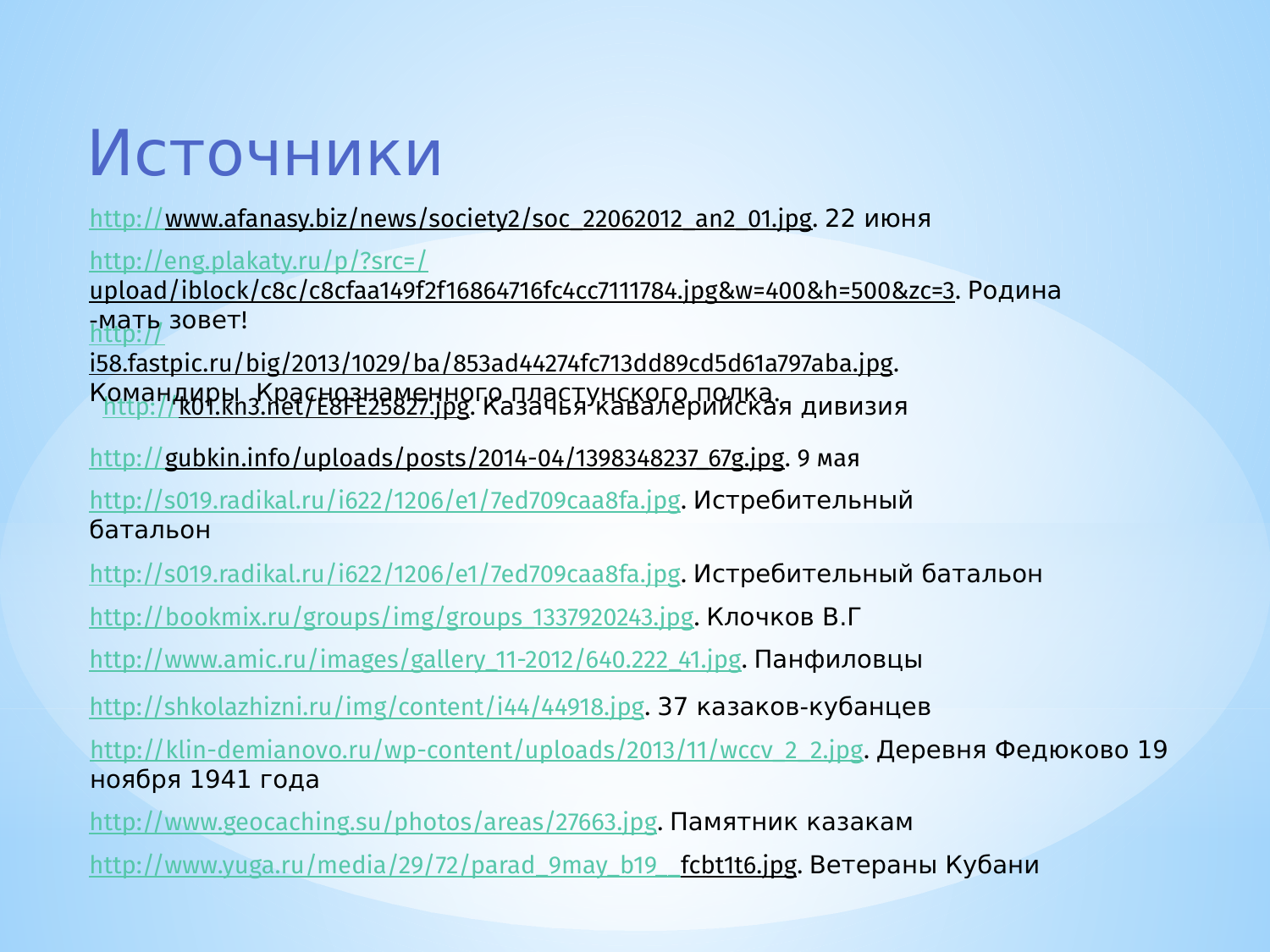

Источники
http://www.afanasy.biz/news/society2/soc_22062012_an2_01.jpg. 22 июня
http://eng.plakaty.ru/p/?src=/upload/iblock/c8c/c8cfaa149f2f16864716fc4cc7111784.jpg&w=400&h=500&zc=3. Родина -мать зовет!
http://i58.fastpic.ru/big/2013/1029/ba/853ad44274fc713dd89cd5d61a797aba.jpg. Командиры  Краснознаменного пластунского полка.
http://k01.kn3.net/E8FE25827.jpg. Казачья кавалерийская дивизия

http://gubkin.info/uploads/posts/2014-04/1398348237_67g.jpg. 9 мая
http://s019.radikal.ru/i622/1206/e1/7ed709caa8fa.jpg. Истребительный батальон
http://s019.radikal.ru/i622/1206/e1/7ed709caa8fa.jpg. Истребительный батальон
http://bookmix.ru/groups/img/groups_1337920243.jpg. Клочков В.Г
http://www.amic.ru/images/gallery_11-2012/640.222_41.jpg. Панфиловцы
http://shkolazhizni.ru/img/content/i44/44918.jpg. 37 казаков-кубанцев
http://klin-demianovo.ru/wp-content/uploads/2013/11/wccv_2_2.jpg. Деревня Федюково 19 ноября 1941 года
http://www.geocaching.su/photos/areas/27663.jpg. Памятник казакам
http://www.yuga.ru/media/29/72/parad_9may_b19__fcbt1t6.jpg. Ветераны Кубани